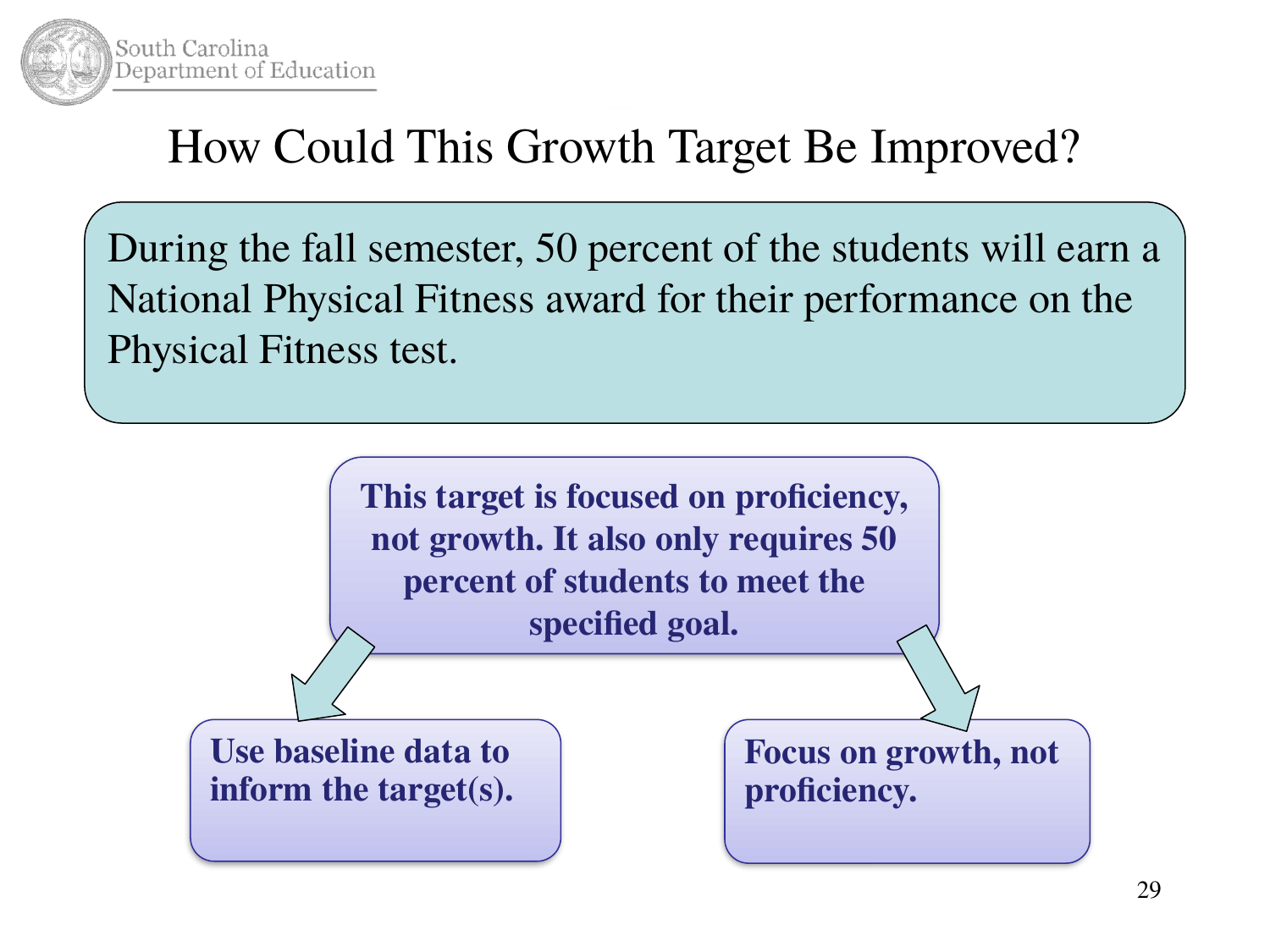

# How Could This Growth Target Be Improved?
During the fall semester, 50 percent of the students will earn a National Physical Fitness award for their performance on the Physical Fitness test.
This target is focused on proficiency, not growth. It also only requires 50 percent of students to meet the specified goal.

Use baseline data to inform the target(s).

Focus on growth, not proficiency.

29